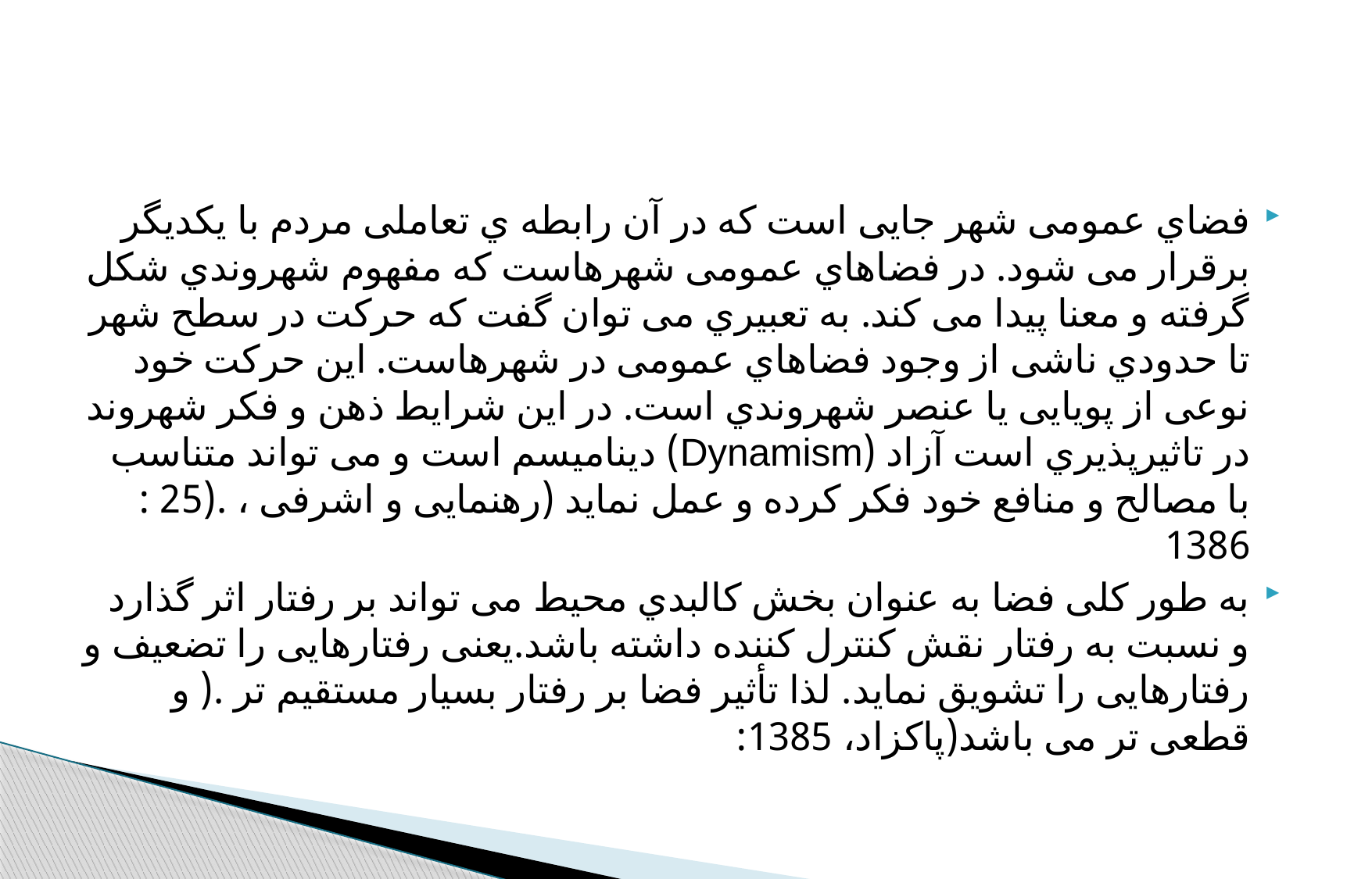

#
فضاي عمومی شهر جایی است که در آن رابطه ي تعاملی مردم با یکدیگر برقرار می شود. در فضاهاي عمومی شهرهاست که مفهوم شهروندي شکل گرفته و معنا پیدا می کند. به تعبیري می توان گفت که حرکت در سطح شهر تا حدودي ناشی از وجود فضاهاي عمومی در شهرهاست. این حرکت خود نوعی از پویایی یا عنصر شهروندي است. در این شرایط ذهن و فکر شهروند در تاثیرپذیري است آزاد (Dynamism) دینامیسم است و می تواند متناسب با مصالح و منافع خود فکر کرده و عمل نماید (رهنمایی و اشرفی ، .(25 :  1386
به طور کلی فضا به عنوان بخش کالبدي محیط می تواند بر رفتار اثر گذارد و نسبت به رفتار نقش کنترل کننده داشته باشد.یعنی رفتارهایی را تضعیف و رفتارهایی را تشویق نماید. لذا تأثیر فضا بر رفتار بسیار مستقیم تر .( و قطعی تر می باشد(پاکزاد، 1385: